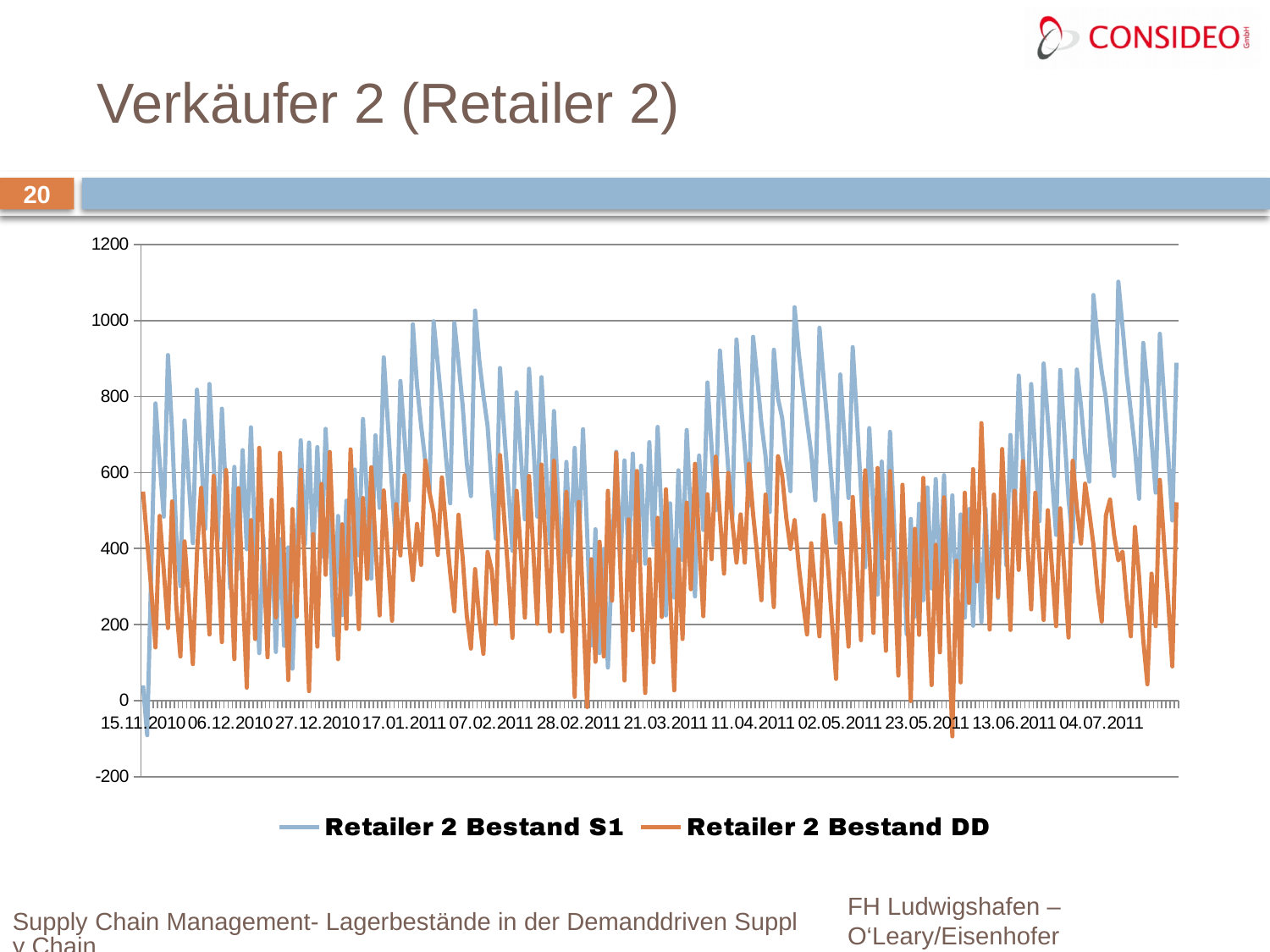

# Verkäufer 2 (Retailer 2)
20

### Chart

| Category | Retailer 2 Bestand S1 | Retailer 2 Bestand DD |
|---|---|---|
| 15.11.2010 | 40.0 | 550.0 |
| 16.11.2010 | -91.0 | 419.0 |
| 17.11.2010 | 357.0 | 291.0 |
| 18.11.2010 | 782.0 | 140.0 |
| 19.11.2010 | 628.0 | 486.0 |
| 20.11.2010 | 484.0 | 342.0 |
| 21.11.2010 | 909.0 | 191.0 |
| 22.11.2010 | 709.0 | 524.0 |
| 23.11.2010 | 437.0 | 252.0 |
| 24.11.2010 | 301.0 | 116.0 |
| 25.11.2010 | 737.0 | 419.0 |
| 26.11.2010 | 579.0 | 261.0 |
| 27.11.2010 | 414.0 | 96.0 |
| 28.11.2010 | 818.0 | 389.0 |
| 29.11.2010 | 643.0 | 560.0 |
| 30.11.2010 | 452.0 | 369.0 |
| 01.12.2010 | 833.0 | 174.0 |
| 02.12.2010 | 629.0 | 591.0 |
| 03.12.2010 | 420.0 | 382.0 |
| 04.12.2010 | 768.0 | 154.0 |
| 05.12.2010 | 537.0 | 607.0 |
| 06.12.2010 | 296.0 | 366.0 |
| 07.12.2010 | 615.0 | 109.0 |
| 08.12.2010 | 347.0 | 559.0 |
| 09.12.2010 | 659.0 | 295.0 |
| 10.12.2010 | 398.0 | 34.0 |
| 11.12.2010 | 719.0 | 475.0 |
| 12.12.2010 | 406.0 | 162.0 |
| 13.12.2010 | 125.0 | 665.0 |
| 14.12.2010 | 429.0 | 393.0 |
| 15.12.2010 | 150.0 | 114.0 |
| 16.12.2010 | 437.0 | 528.0 |
| 17.12.2010 | 128.0 | 219.0 |
| 18.12.2010 | 425.0 | 652.0 |
| 19.12.2010 | 144.0 | 371.0 |
| 20.12.2010 | 403.0 | 54.0 |
| 21.12.2010 | 84.0 | 504.0 |
| 22.12.2010 | 377.0 | 221.0 |
| 23.12.2010 | 685.0 | 607.0 |
| 24.12.2010 | 411.0 | 333.0 |
| 25.12.2010 | 679.0 | 25.0 |
| 26.12.2010 | 387.0 | 438.0 |
| 27.12.2010 | 667.0 | 142.0 |
| 28.12.2010 | 378.0 | 570.0 |
| 29.12.2010 | 715.0 | 331.0 |
| 30.12.2010 | 455.0 | 654.0 |
| 31.12.2010 | 172.0 | 371.0 |
| 01.01.2011 | 486.0 | 109.0 |
| 02.01.2011 | 225.0 | 464.0 |
| 03.01.2011 | 526.0 | 189.0 |
| 04.01.2011 | 279.0 | 661.0 |
| 05.01.2011 | 608.0 | 414.0 |
| 06.01.2011 | 382.0 | 188.0 |
| 07.01.2011 | 741.0 | 533.0 |
| 08.01.2011 | 528.0 | 320.0 |
| 09.01.2011 | 321.0 | 614.0 |
| 10.01.2011 | 698.0 | 415.0 |
| 11.01.2011 | 507.0 | 224.0 |
| 12.01.2011 | 903.0 | 553.0 |
| 13.01.2011 | 729.0 | 379.0 |
| 14.01.2011 | 560.0 | 210.0 |
| 15.01.2011 | 400.0 | 517.0 |
| 16.01.2011 | 841.0 | 382.0 |
| 17.01.2011 | 690.0 | 593.0 |
| 18.01.2011 | 527.0 | 430.0 |
| 19.01.2011 | 990.0 | 317.0 |
| 20.01.2011 | 830.0 | 465.0 |
| 21.01.2011 | 722.0 | 357.0 |
| 22.01.2011 | 630.0 | 632.0 |
| 23.01.2011 | 547.0 | 549.0 |
| 24.01.2011 | 998.0 | 494.0 |
| 25.01.2011 | 887.0 | 383.0 |
| 26.01.2011 | 770.0 | 587.0 |
| 27.01.2011 | 638.0 | 455.0 |
| 28.01.2011 | 519.0 | 336.0 |
| 29.01.2011 | 994.0 | 235.0 |
| 30.01.2011 | 890.0 | 489.0 |
| 31.01.2011 | 777.0 | 376.0 |
| 01.02.2011 | 624.0 | 223.0 |
| 02.02.2011 | 538.0 | 137.0 |
| 03.02.2011 | 1026.0 | 346.0 |
| 04.02.2011 | 896.0 | 216.0 |
| 05.02.2011 | 803.0 | 123.0 |
| 06.02.2011 | 723.0 | 391.0 |
| 07.02.2011 | 568.0 | 344.0 |
| 08.02.2011 | 426.0 | 202.0 |
| 09.02.2011 | 875.0 | 646.0 |
| 10.02.2011 | 711.0 | 482.0 |
| 11.02.2011 | 561.0 | 332.0 |
| 12.02.2011 | 394.0 | 165.0 |
| 13.02.2011 | 811.0 | 552.0 |
| 14.02.2011 | 651.0 | 392.0 |
| 15.02.2011 | 477.0 | 218.0 |
| 16.02.2011 | 873.0 | 591.0 |
| 17.02.2011 | 682.0 | 400.0 |
| 18.02.2011 | 484.0 | 202.0 |
| 19.02.2011 | 851.0 | 621.0 |
| 20.02.2011 | 639.0 | 409.0 |
| 21.02.2011 | 412.0 | 182.0 |
| 22.02.2011 | 762.0 | 631.0 |
| 23.02.2011 | 536.0 | 405.0 |
| 24.02.2011 | 313.0 | 182.0 |
| 25.02.2011 | 628.0 | 549.0 |
| 26.02.2011 | 381.0 | 302.0 |
| 27.02.2011 | 665.0 | 10.0 |
| 28.02.2011 | 406.0 | 523.0 |
| 01.03.2011 | 714.0 | 255.0 |
| 02.03.2011 | 442.0 | -17.0 |
| 03.03.2011 | 145.0 | 372.0 |
| 04.03.2011 | 451.0 | 102.0 |
| 05.03.2011 | 125.0 | 418.0 |
| 06.03.2011 | 399.0 | 116.0 |
| 07.03.2011 | 87.0 | 552.0 |
| 08.03.2011 | 374.0 | 263.0 |
| 09.03.2011 | 655.0 | 652.0 |
| 10.03.2011 | 350.0 | 347.0 |
| 11.03.2011 | 632.0 | 53.0 |
| 12.03.2011 | 366.0 | 477.0 |
| 13.03.2011 | 650.0 | 185.0 |
| 14.03.2011 | 368.0 | 604.0 |
| 15.03.2011 | 618.0 | 278.0 |
| 16.03.2011 | 360.0 | 20.0 |
| 17.03.2011 | 680.0 | 372.0 |
| 18.03.2011 | 409.0 | 101.0 |
| 19.03.2011 | 720.0 | 481.0 |
| 20.03.2011 | 459.0 | 220.0 |
| 21.03.2011 | 224.0 | 556.0 |
| 22.03.2011 | 519.0 | 275.0 |
| 23.03.2011 | 271.0 | 27.0 |
| 24.03.2011 | 606.0 | 398.0 |
| 25.03.2011 | 370.0 | 162.0 |
| 26.03.2011 | 712.0 | 521.0 |
| 27.03.2011 | 484.0 | 293.0 |
| 28.03.2011 | 274.0 | 623.0 |
| 29.03.2011 | 645.0 | 418.0 |
| 30.03.2011 | 449.0 | 222.0 |
| 31.03.2011 | 837.0 | 543.0 |
| 01.04.2011 | 666.0 | 372.0 |
| 02.04.2011 | 501.0 | 642.0 |
| 03.04.2011 | 921.0 | 486.0 |
| 04.04.2011 | 769.0 | 334.0 |
| 05.04.2011 | 610.0 | 599.0 |
| 06.04.2011 | 481.0 | 470.0 |
| 07.04.2011 | 950.0 | 363.0 |
| 08.04.2011 | 792.0 | 490.0 |
| 09.04.2011 | 665.0 | 363.0 |
| 10.04.2011 | 513.0 | 623.0 |
| 11.04.2011 | 957.0 | 491.0 |
| 12.04.2011 | 849.0 | 383.0 |
| 13.04.2011 | 730.0 | 264.0 |
| 14.04.2011 | 643.0 | 542.0 |
| 15.04.2011 | 496.0 | 395.0 |
| 16.04.2011 | 923.0 | 246.0 |
| 17.04.2011 | 795.0 | 643.0 |
| 18.04.2011 | 744.0 | 592.0 |
| 19.04.2011 | 633.0 | 481.0 |
| 20.04.2011 | 551.0 | 399.0 |
| 21.04.2011 | 1035.0 | 475.0 |
| 22.04.2011 | 915.0 | 355.0 |
| 23.04.2011 | 821.0 | 261.0 |
| 24.04.2011 | 734.0 | 174.0 |
| 25.04.2011 | 650.0 | 414.0 |
| 26.04.2011 | 527.0 | 291.0 |
| 27.04.2011 | 981.0 | 169.0 |
| 28.04.2011 | 846.0 | 488.0 |
| 29.04.2011 | 717.0 | 359.0 |
| 30.04.2011 | 565.0 | 207.0 |
| 01.05.2011 | 415.0 | 57.0 |
| 02.05.2011 | 858.0 | 467.0 |
| 03.05.2011 | 696.0 | 305.0 |
| 04.05.2011 | 533.0 | 142.0 |
| 05.05.2011 | 930.0 | 536.0 |
| 06.05.2011 | 746.0 | 352.0 |
| 07.05.2011 | 553.0 | 159.0 |
| 08.05.2011 | 351.0 | 606.0 |
| 09.05.2011 | 717.0 | 396.0 |
| 10.05.2011 | 499.0 | 178.0 |
| 11.05.2011 | 279.0 | 612.0 |
| 12.05.2011 | 629.0 | 386.0 |
| 13.05.2011 | 374.0 | 131.0 |
| 14.05.2011 | 707.0 | 604.0 |
| 15.05.2011 | 460.0 | 357.0 |
| 16.05.2011 | 169.0 | 66.0 |
| 17.05.2011 | 471.0 | 568.0 |
| 18.05.2011 | 175.0 | 272.0 |
| 19.05.2011 | 478.0 | -1.0 |
| 20.05.2011 | 221.0 | 452.0 |
| 21.05.2011 | 518.0 | 173.0 |
| 22.05.2011 | 264.0 | 586.0 |
| 23.05.2011 | 561.0 | 307.0 |
| 24.05.2011 | 295.0 | 41.0 |
| 25.05.2011 | 583.0 | 410.0 |
| 26.05.2011 | 300.0 | 127.0 |
| 27.05.2011 | 593.0 | 535.0 |
| 28.05.2011 | 274.0 | 216.0 |
| 29.05.2011 | 540.0 | -94.0 |
| 30.05.2011 | 234.0 | 368.0 |
| 31.05.2011 | 490.0 | 48.0 |
| 01.06.2011 | 218.0 | 547.0 |
| 02.06.2011 | 504.0 | 257.0 |
| 03.06.2011 | 197.0 | 609.0 |
| 04.06.2011 | 478.0 | 314.0 |
| 05.06.2011 | 207.0 | 730.0 |
| 06.06.2011 | 505.0 | 452.0 |
| 07.06.2011 | 240.0 | 187.0 |
| 08.06.2011 | 539.0 | 542.0 |
| 09.06.2011 | 270.0 | 273.0 |
| 10.06.2011 | 599.0 | 662.0 |
| 11.06.2011 | 356.0 | 419.0 |
| 12.06.2011 | 699.0 | 186.0 |
| 13.06.2011 | 487.0 | 552.0 |
| 14.06.2011 | 855.0 | 344.0 |
| 15.06.2011 | 647.0 | 630.0 |
| 16.06.2011 | 447.0 | 430.0 |
| 17.06.2011 | 833.0 | 240.0 |
| 18.06.2011 | 646.0 | 547.0 |
| 19.06.2011 | 472.0 | 373.0 |
| 20.06.2011 | 887.0 | 212.0 |
| 21.06.2011 | 741.0 | 501.0 |
| 22.06.2011 | 591.0 | 351.0 |
| 23.06.2011 | 436.0 | 196.0 |
| 24.06.2011 | 870.0 | 506.0 |
| 25.06.2011 | 703.0 | 339.0 |
| 26.06.2011 | 530.0 | 166.0 |
| 27.06.2011 | 418.0 | 631.0 |
| 28.06.2011 | 871.0 | 508.0 |
| 29.06.2011 | 776.0 | 413.0 |
| 30.06.2011 | 652.0 | 571.0 |
| 01.07.2011 | 576.0 | 495.0 |
| 02.07.2011 | 1067.0 | 410.0 |
| 03.07.2011 | 949.0 | 292.0 |
| 04.07.2011 | 865.0 | 208.0 |
| 05.07.2011 | 796.0 | 487.0 |
| 06.07.2011 | 686.0 | 529.0 |
| 07.07.2011 | 591.0 | 434.0 |
| 08.07.2011 | 1102.0 | 369.0 |
| 09.07.2011 | 984.0 | 392.0 |
| 10.07.2011 | 861.0 | 269.0 |
| 11.07.2011 | 761.0 | 169.0 |
| 12.07.2011 | 662.0 | 457.0 |
| 13.07.2011 | 531.0 | 326.0 |
| 14.07.2011 | 941.0 | 160.0 |
| 15.07.2011 | 824.0 | 43.0 |
| 16.07.2011 | 685.0 | 334.0 |
| 17.07.2011 | 547.0 | 196.0 |
| 18.07.2011 | 965.0 | 581.0 |
| 19.07.2011 | 802.0 | 418.0 |
| 20.07.2011 | 649.0 | 265.0 |
| 21.07.2011 | 474.0 | 90.0 |
| 22.07.2011 | 889.0 | 522.0 |
Supply Chain Management- Lagerbestände in der Demanddriven Supply Chain
FH Ludwigshafen – O‘Leary/Eisenhofer